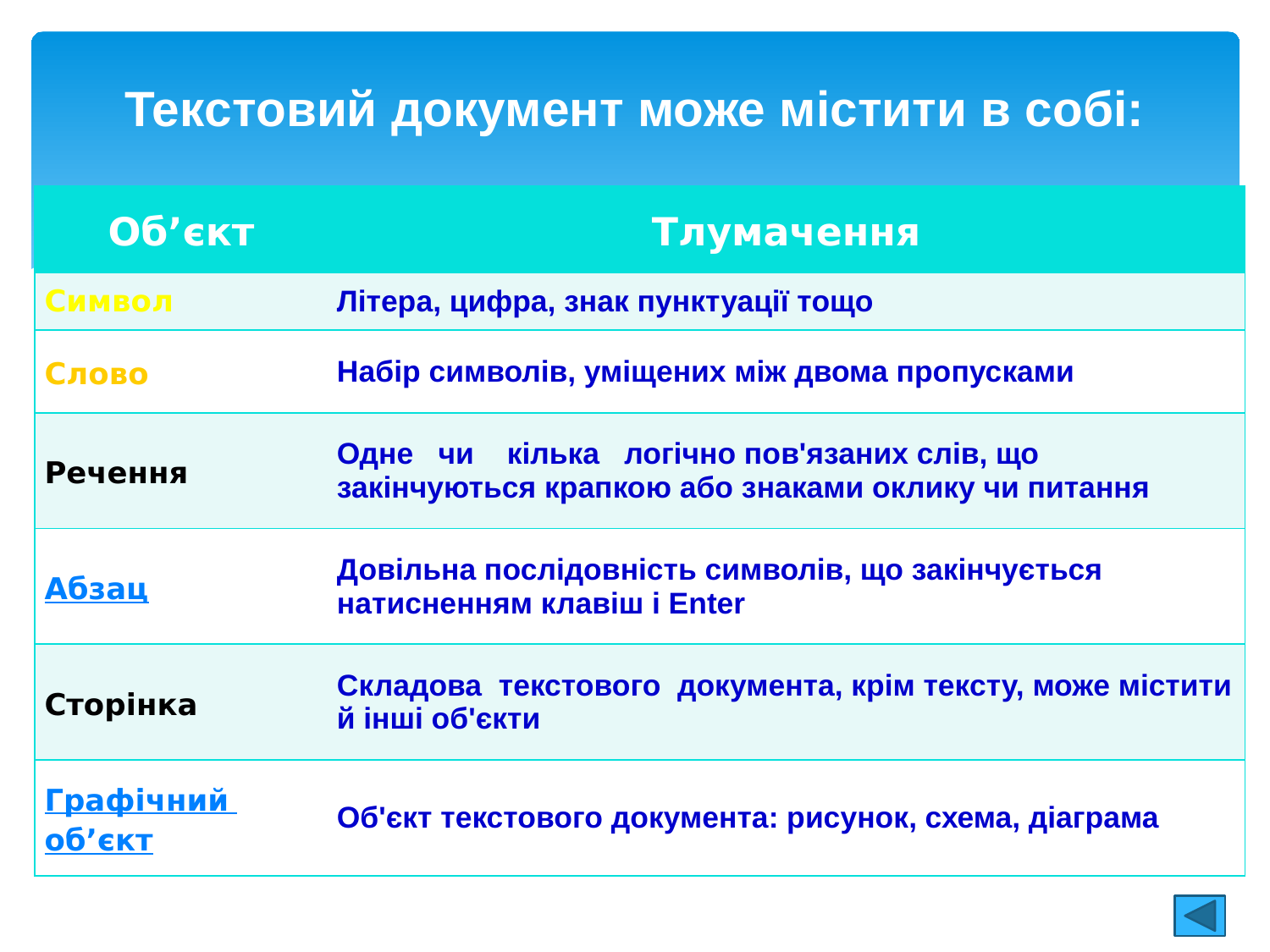

# Текстовий документ може містити в собі:
| Об’єкт | Тлумачення |
| --- | --- |
| Символ | Літера, цифра, знак пунктуації тощо |
| Слово | Набір символів, уміщених між двома пропусками |
| Речення | Одне чи кілька логічно пов'язаних слів, що закінчуються крапкою або знаками оклику чи питання |
| Абзац | Довільна послідовність символів, що закінчується натисненням клавіш і Enter |
| Сторінка | Складова текстового документа, крім тексту, може містити й інші об'єкти |
| Графічний об’єкт | Об'єкт текстового документа: рисунок, схема, діаграма |